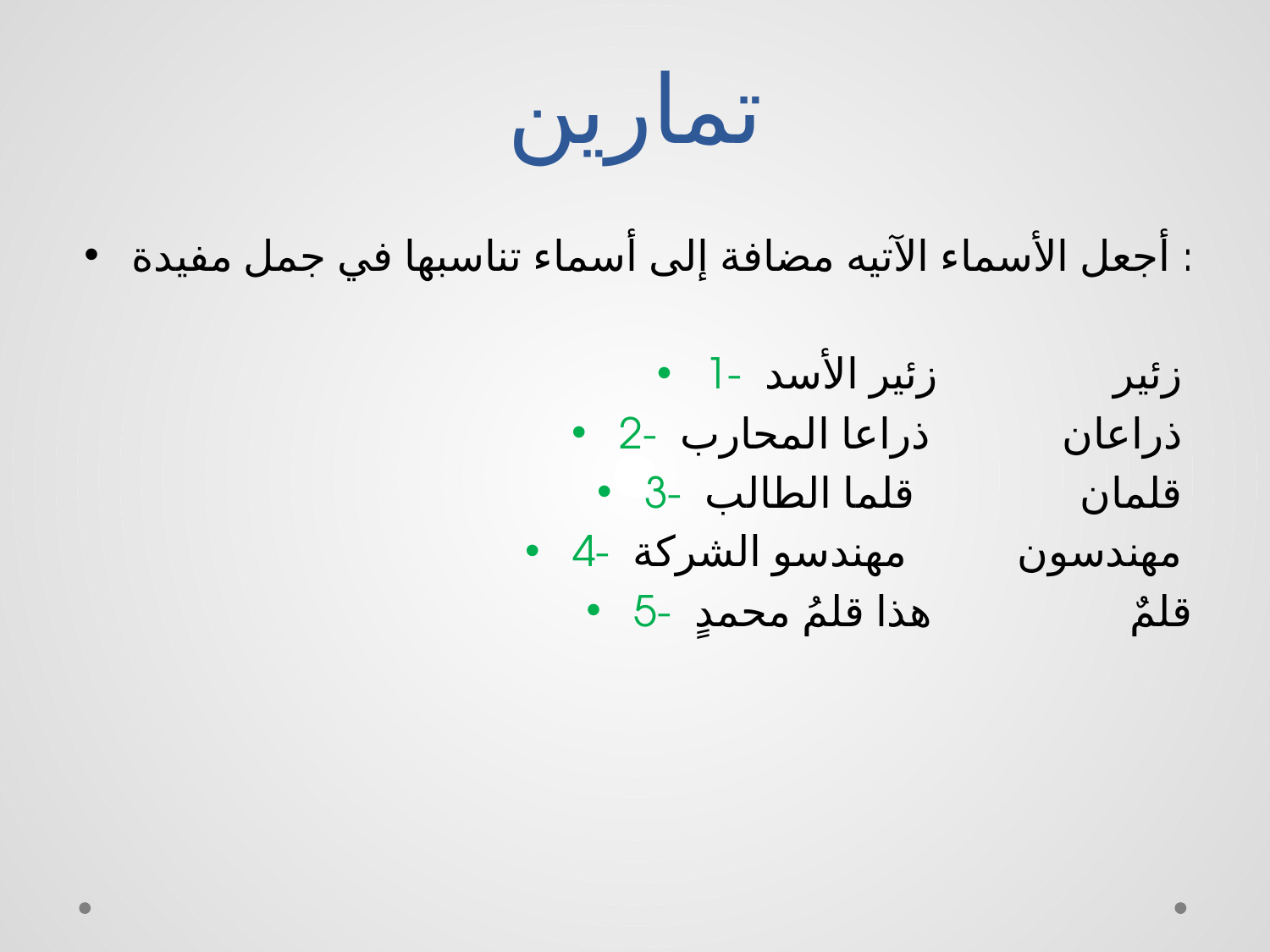

# تمارين
أجعل الأسماء الآتيه مضافة إلى أسماء تناسبها في جمل مفيدة :

1-  زئير                زئير الأسد
2-  ذراعان            ذراعا المحارب
3-  قلمان               قلما الطالب
4-  مهندسون          مهندسو الشركة
5-  قلمٌ                  هذا قلمُ محمدٍ